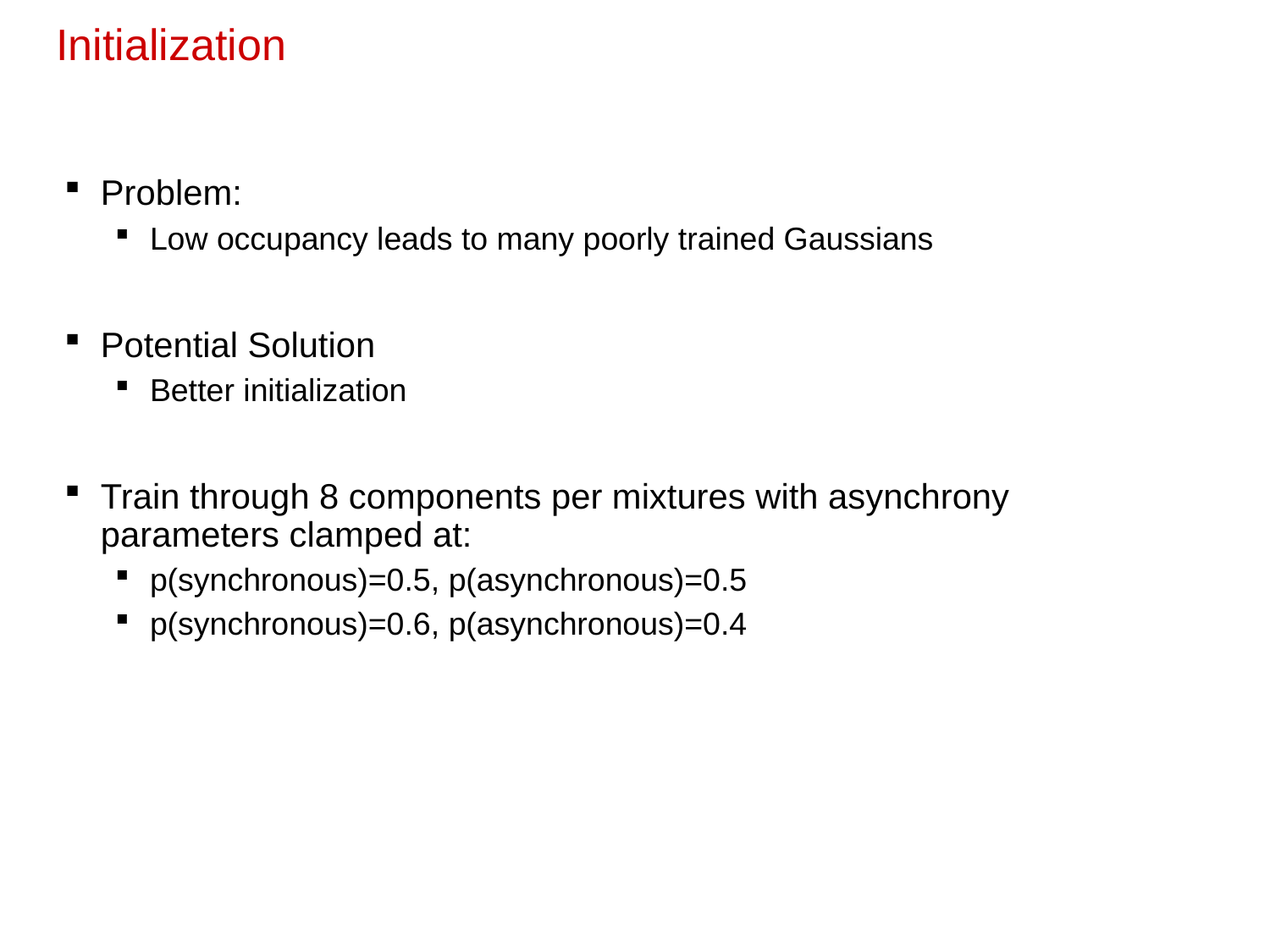

# Initialization
Problem:
Low occupancy leads to many poorly trained Gaussians

Potential Solution
Better initialization

Train through 8 components per mixtures with asynchrony parameters clamped at:
p(synchronous)=0.5, p(asynchronous)=0.5
p(synchronous)=0.6, p(asynchronous)=0.4